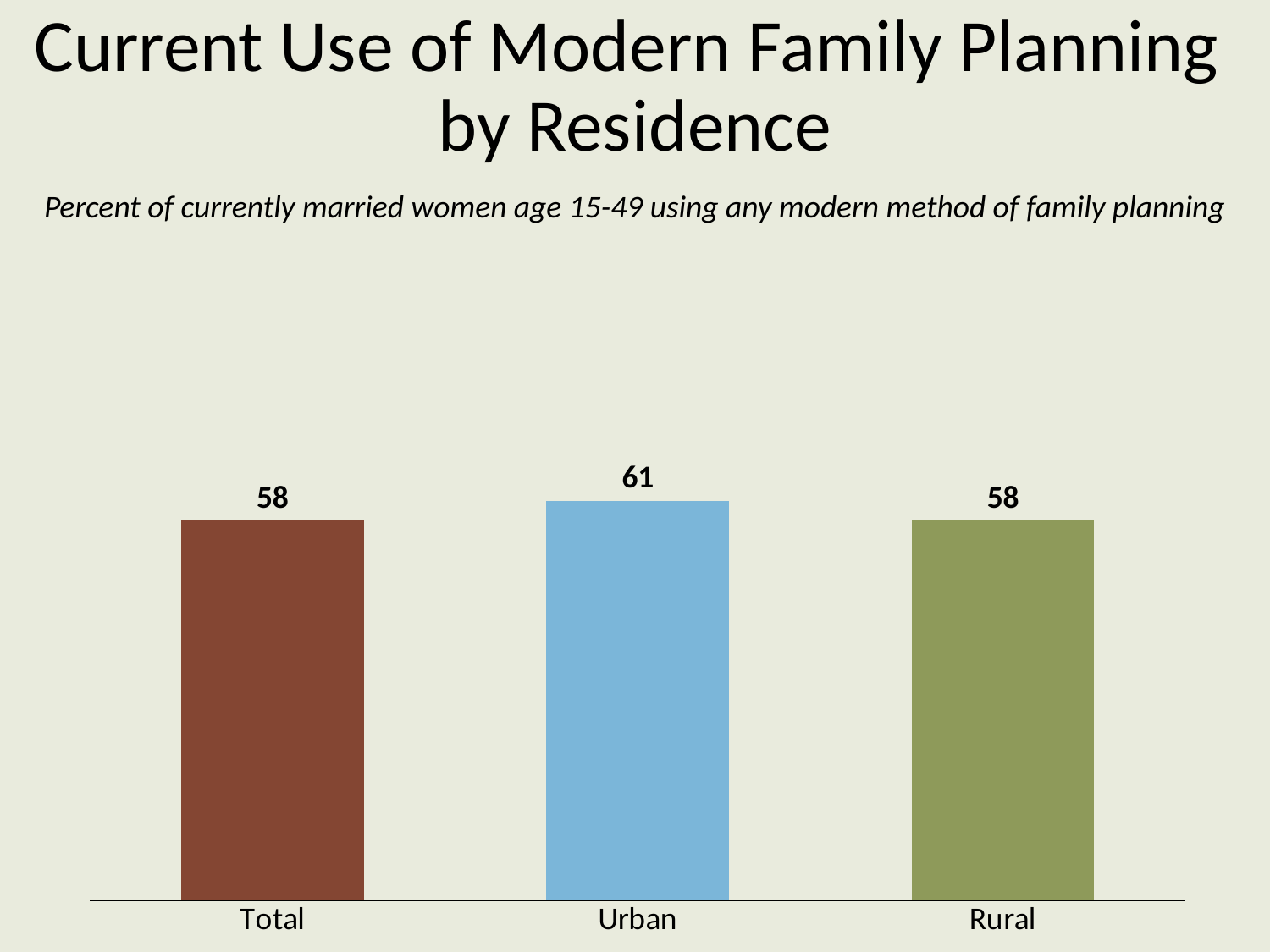

# Current Use of Modern Family Planning by Residence
Percent of currently married women age 15-49 using any modern method of family planning

### Chart

| Category | Column1 |
|---|---|
| Total | 58.0 |
| Urban | 61.0 |
| Rural | 58.0 |